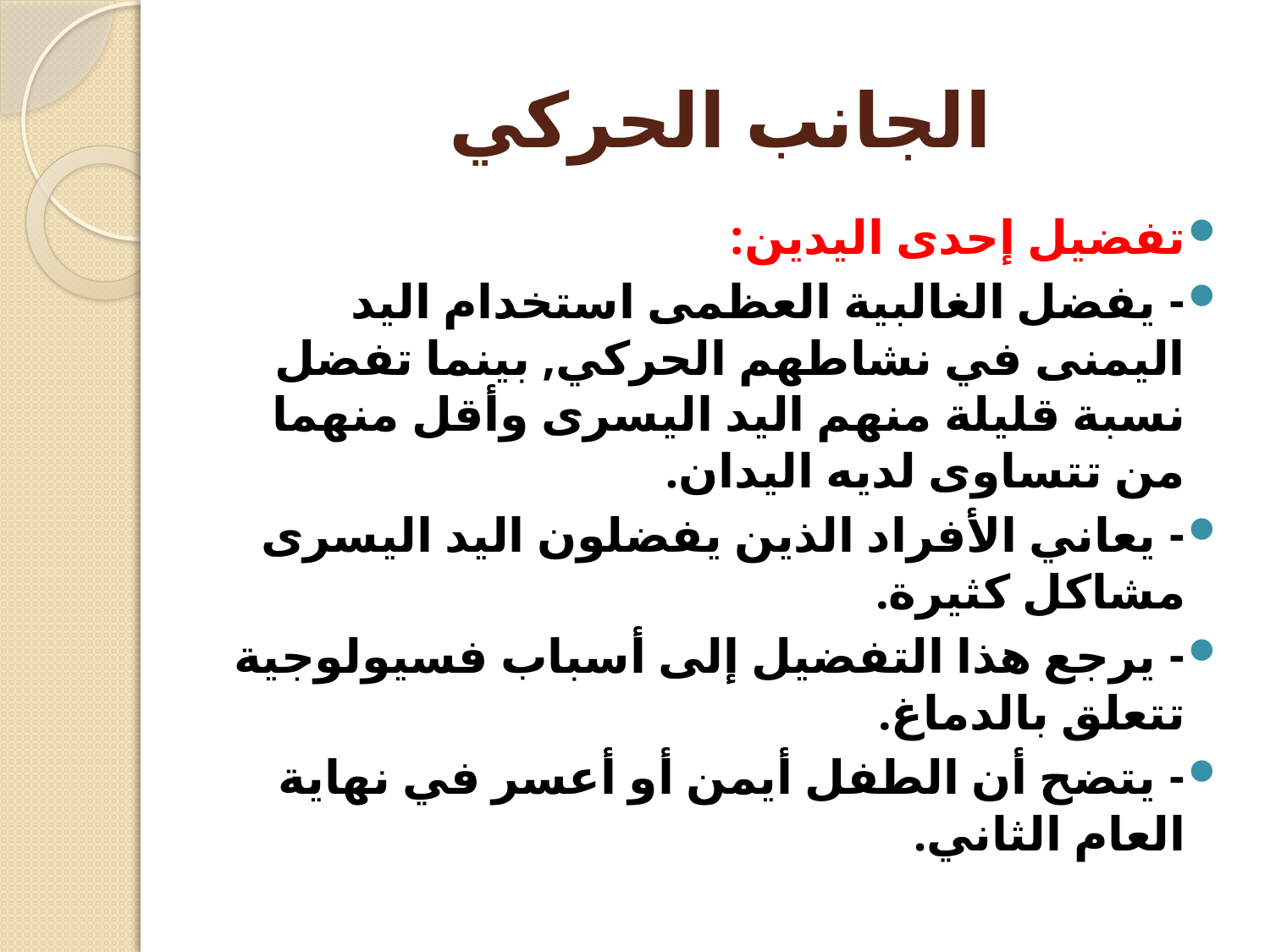

# الجانب الحركي
تفضيل إحدى اليدين:
- يفضل الغالبية العظمى استخدام اليد اليمنى في نشاطهم الحركي, بينما تفضل نسبة قليلة منهم اليد اليسرى وأقل منهما من تتساوى لديه اليدان.
- يعاني الأفراد الذين يفضلون اليد اليسرى مشاكل كثيرة.
- يرجع هذا التفضيل إلى أسباب فسيولوجية تتعلق بالدماغ.
- يتضح أن الطفل أيمن أو أعسر في نهاية العام الثاني.